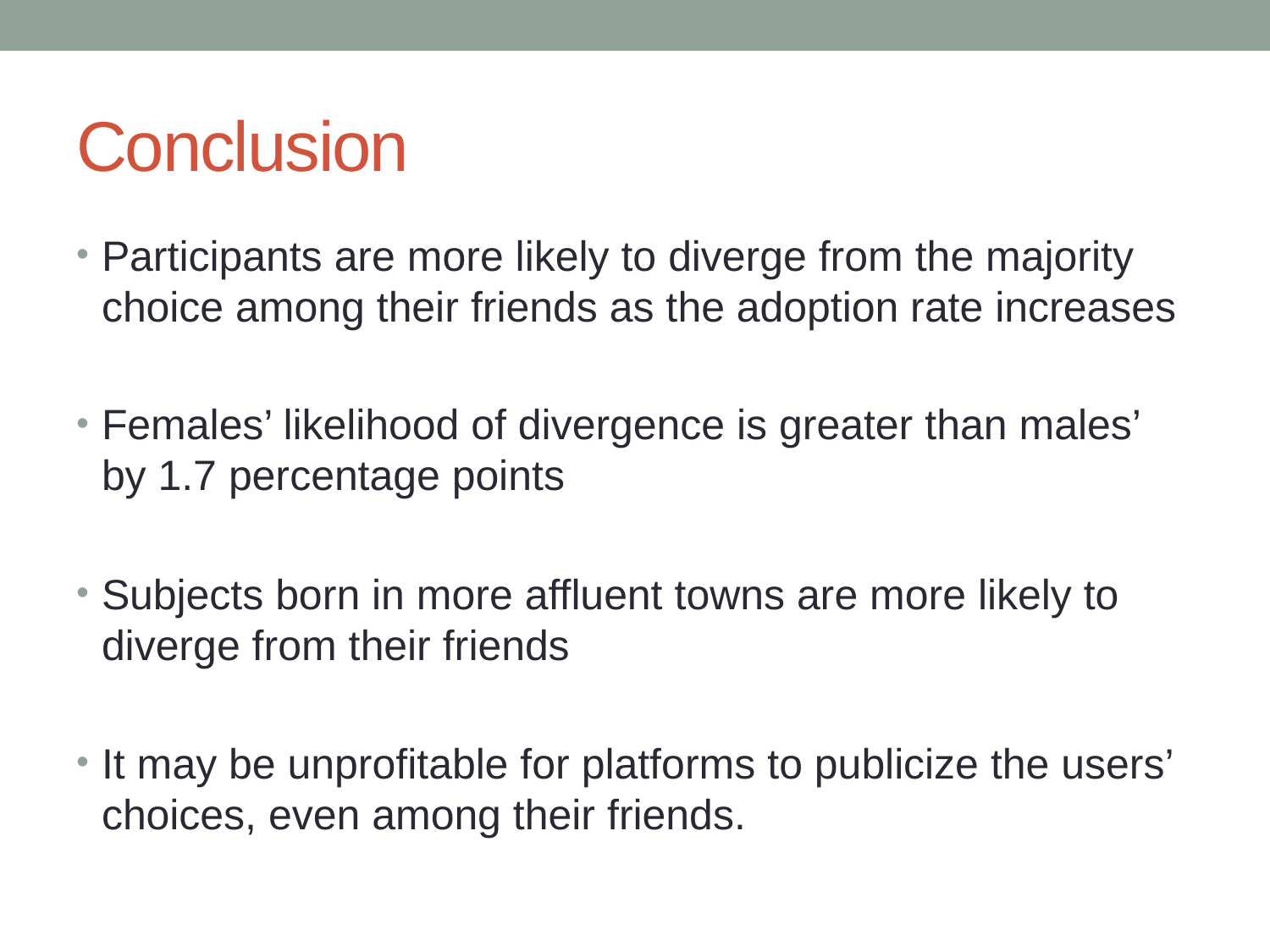

# Conclusion
Participants are more likely to diverge from the majority choice among their friends as the adoption rate increases

Females’ likelihood of divergence is greater than males’ by 1.7 percentage points

Subjects born in more affluent towns are more likely to diverge from their friends

It may be unprofitable for platforms to publicize the users’ choices, even among their friends.